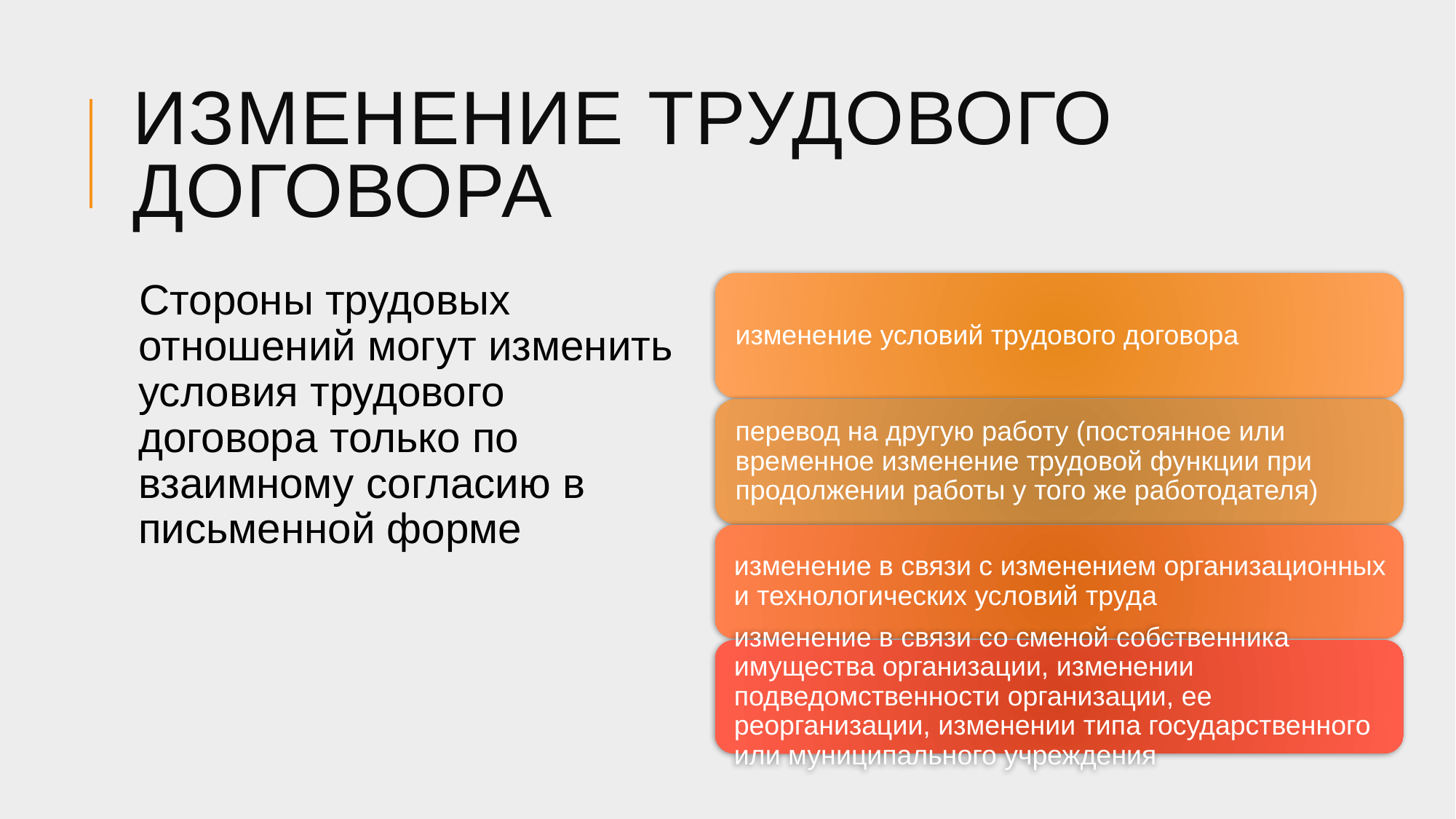

# Изменение трудового договора
Стороны трудовых отношений могут изменить условия трудового договора только по взаимному согласию в письменной форме
изменение условий трудового договора
перевод на другую работу (постоянное или временное изменение трудовой функции при продолжении работы у того же работодателя)
изменение в связи с изменением организационных и технологических условий труда
изменение в связи со сменой собственника имущества организации, изменении подведомственности организации, ее реорганизации, изменении типа государственного или муниципального учреждения